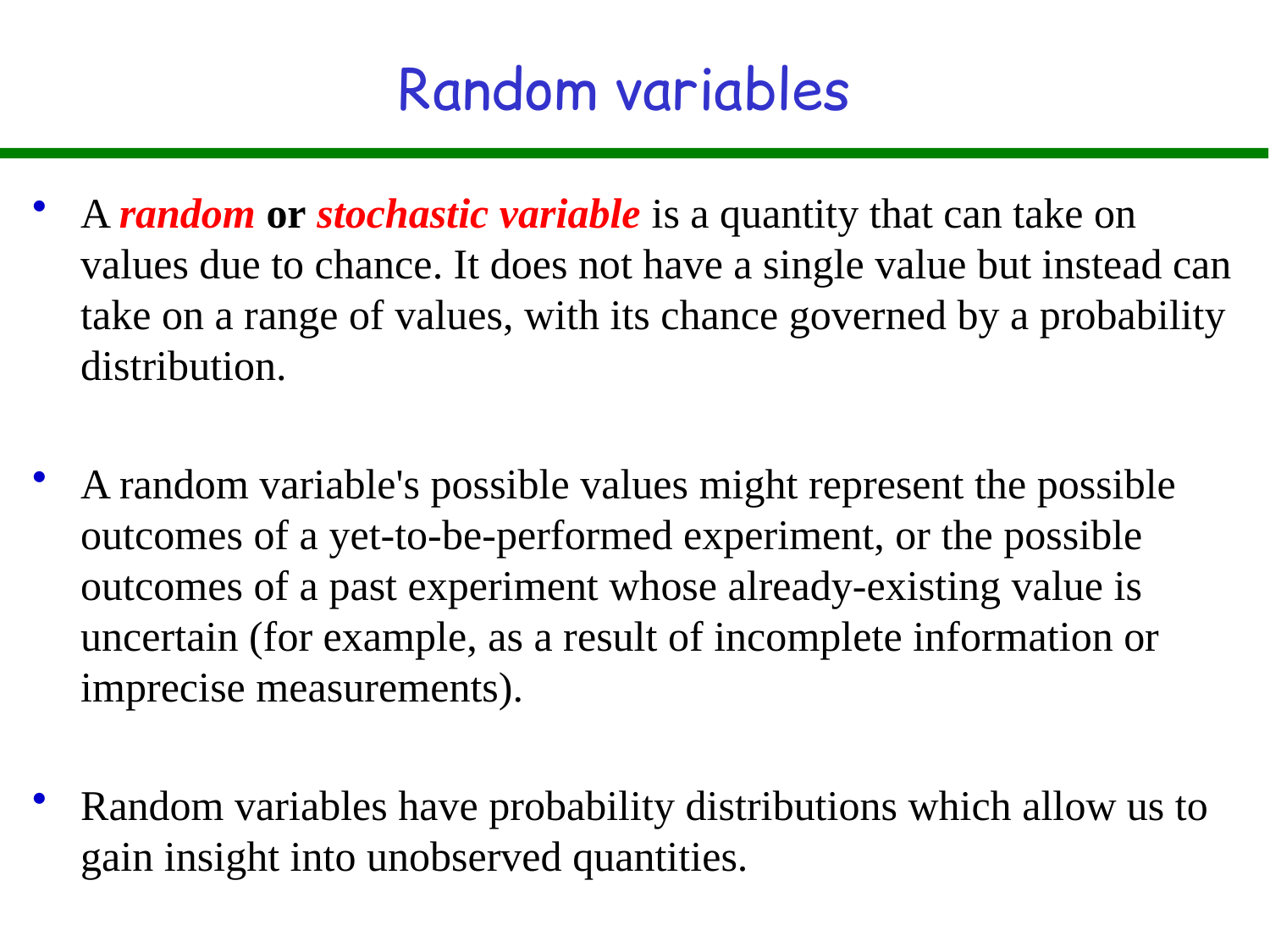

# Random variables
A random or stochastic variable is a quantity that can take on values due to chance. It does not have a single value but instead can take on a range of values, with its chance governed by a probability distribution.

A random variable's possible values might represent the possible outcomes of a yet-to-be-performed experiment, or the possible outcomes of a past experiment whose already-existing value is uncertain (for example, as a result of incomplete information or imprecise measurements).

Random variables have probability distributions which allow us to gain insight into unobserved quantities.